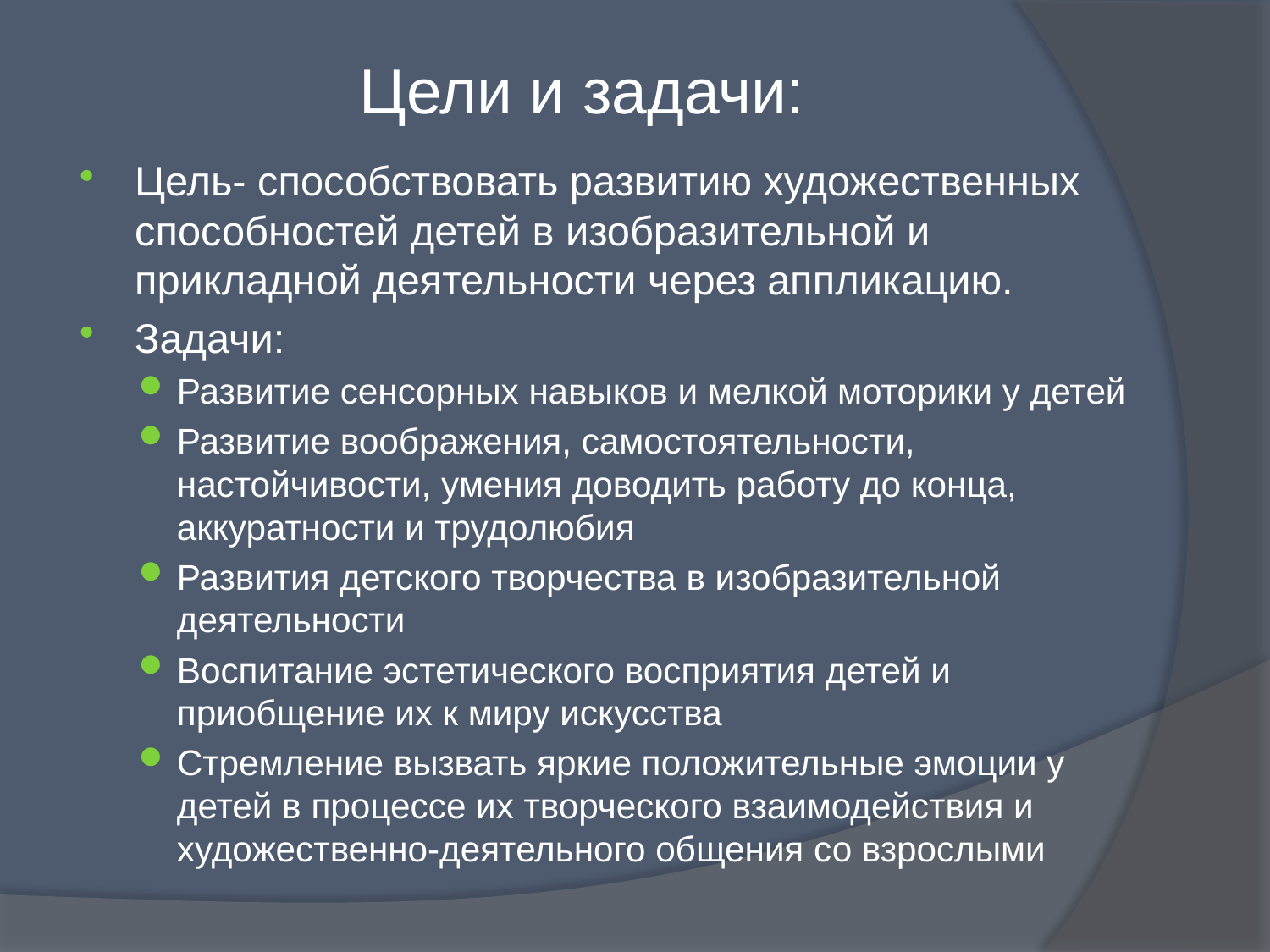

# Цели и задачи:
Цель- способствовать развитию художественных способностей детей в изобразительной и прикладной деятельности через аппликацию.
Задачи:
Развитие сенсорных навыков и мелкой моторики у детей
Развитие воображения, самостоятельности, настойчивости, умения доводить работу до конца, аккуратности и трудолюбия
Развития детского творчества в изобразительной деятельности
Воспитание эстетического восприятия детей и приобщение их к миру искусства
Стремление вызвать яркие положительные эмоции у детей в процессе их творческого взаимодействия и художественно-деятельного общения со взрослыми